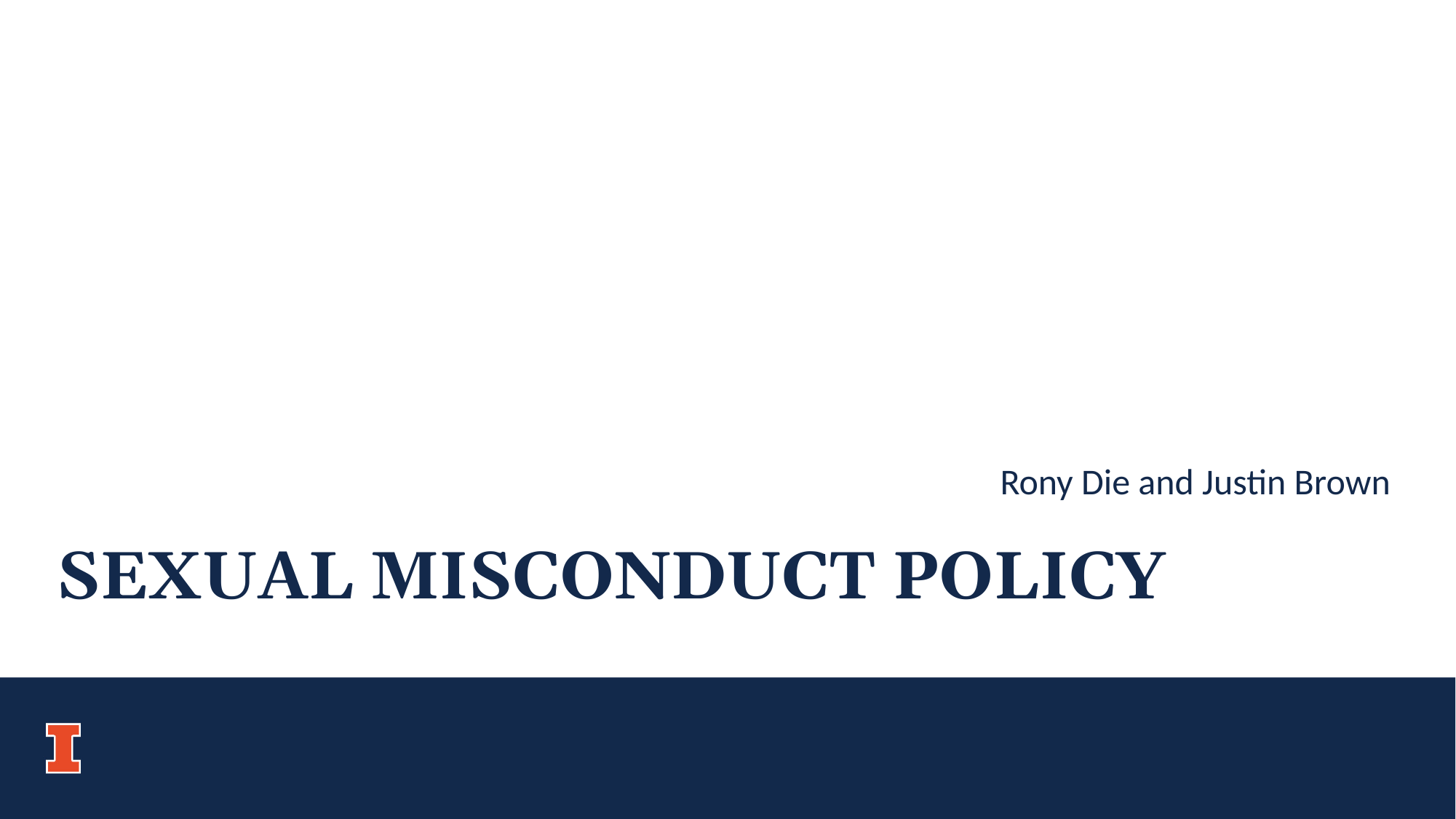

Rony Die and Justin Brown
SEXUAL MISCONDUCT POLICY